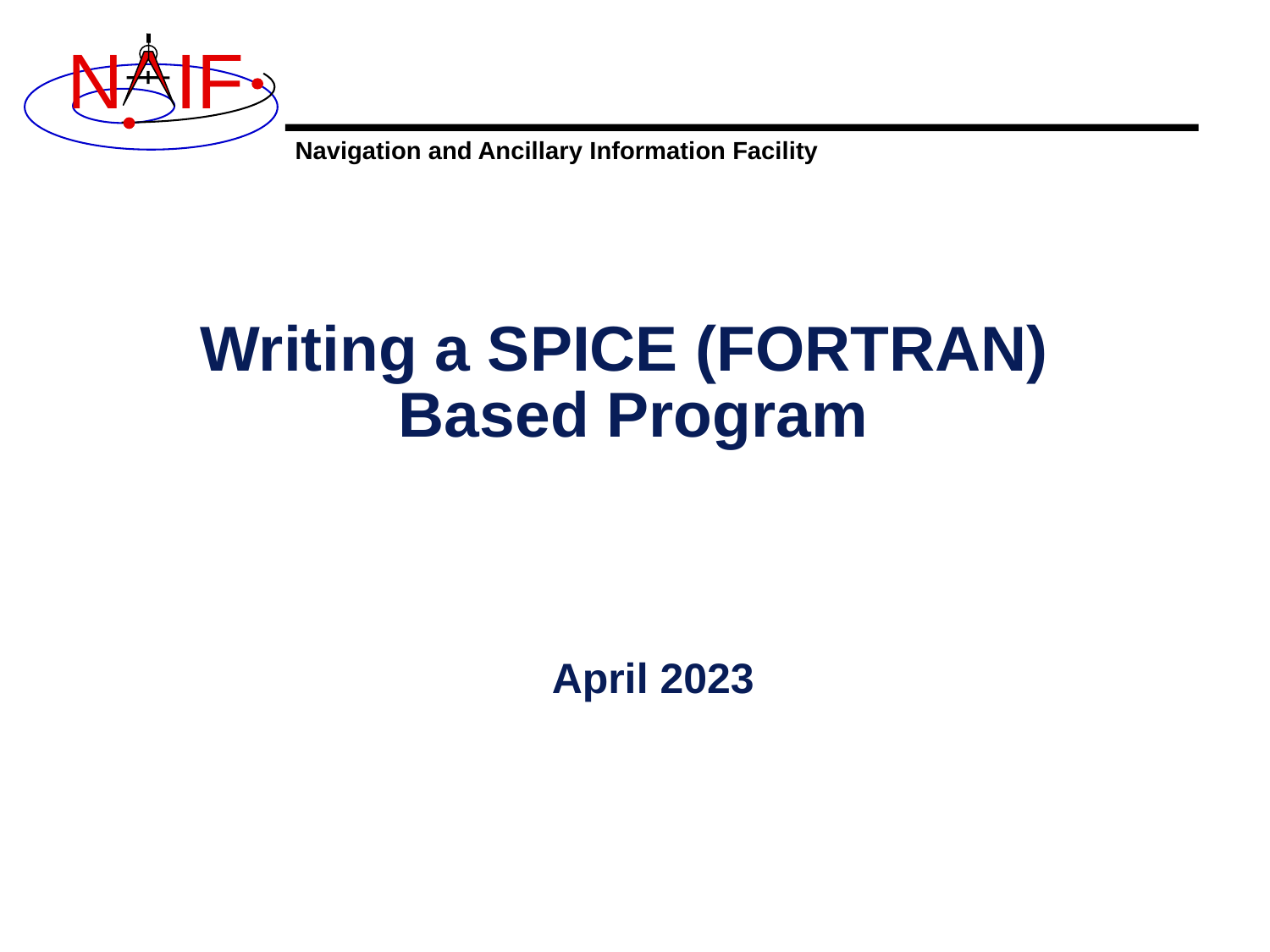

# Writing a SPICE (FORTRAN) Based Program
April 2023